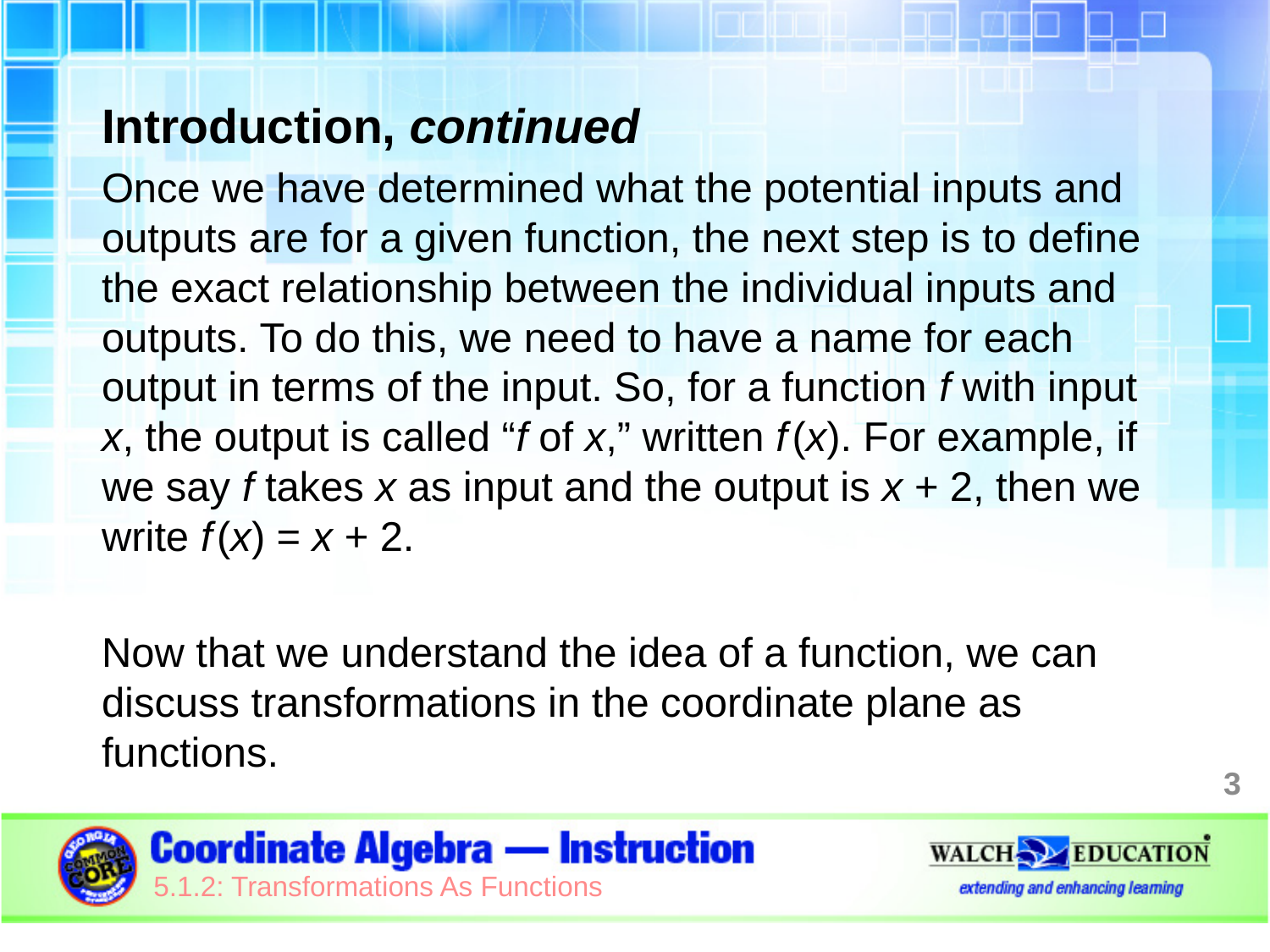

Introduction, continued
Once we have determined what the potential inputs and outputs are for a given function, the next step is to define the exact relationship between the individual inputs and outputs. To do this, we need to have a name for each output in terms of the input. So, for a function f with input x, the output is called “f of x,” written f (x). For example, if we say f takes x as input and the output is x + 2, then we write f (x) = x + 2.

Now that we understand the idea of a function, we can discuss transformations in the coordinate plane as functions.

3
5.1.2: Transformations As Functions